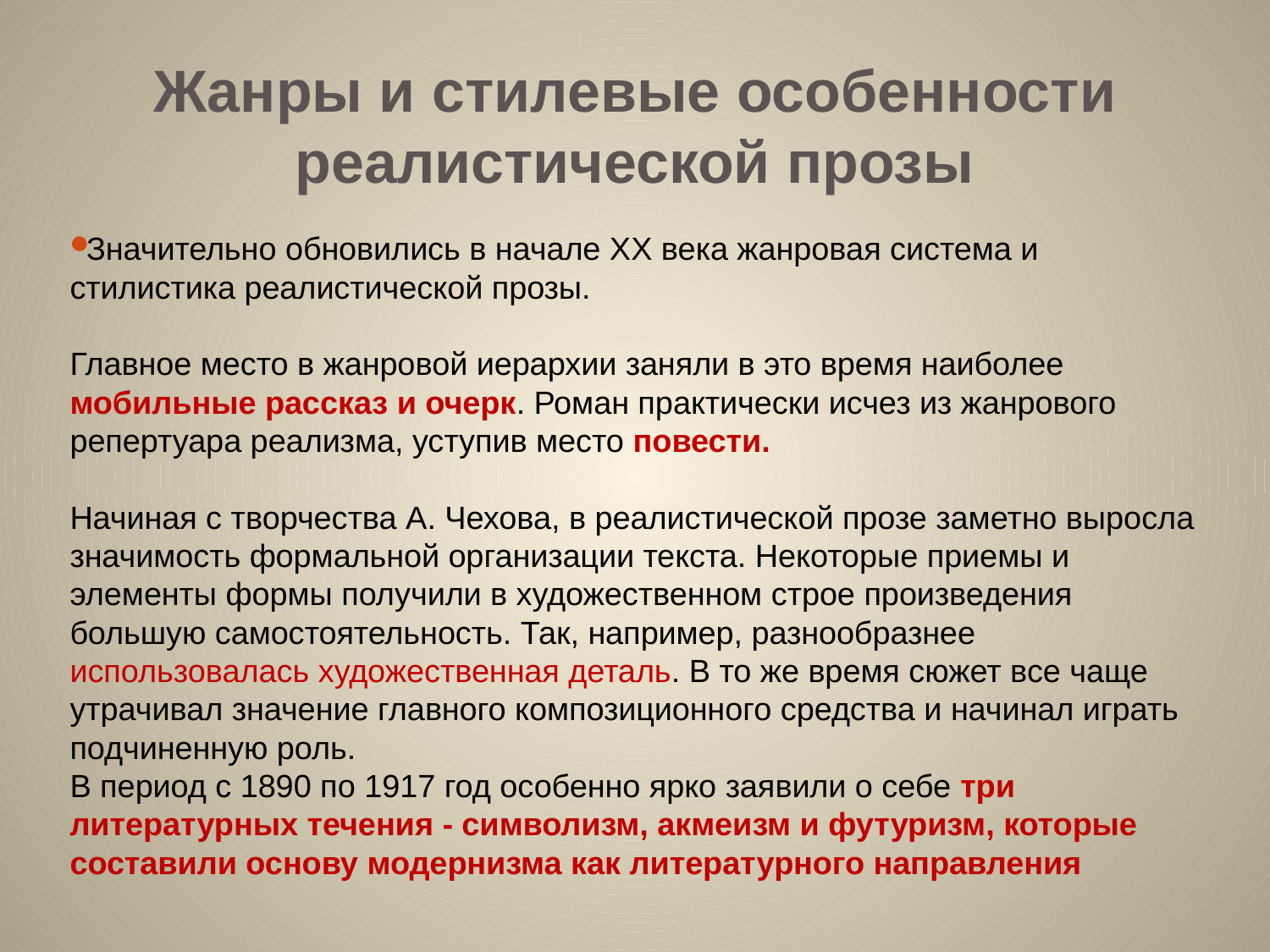

# Жанры и стилевые особенности реалистической прозы
Значительно обновились в начале XX века жанровая система и стилистика реалистической прозы.
Главное место в жанровой иерархии заняли в это время наиболее мобильные рассказ и очерк. Роман практически исчез из жанрового репертуара реализма, уступив место повести.
Начиная с творчества А. Чехова, в реалистической прозе заметно выросла значимость формальной организации текста. Некоторые приемы и элементы формы получили в художественном строе произведения большую самостоятельность. Так, например, разнообразнее использовалась художественная деталь. В то же время сюжет все чаще утрачивал значение главного композиционного средства и начинал играть подчиненную роль.
В период с 1890 по 1917 год особенно ярко заявили о себе три литературных течения - символизм, акмеизм и футуризм, которые составили основу модернизма как литературного направления